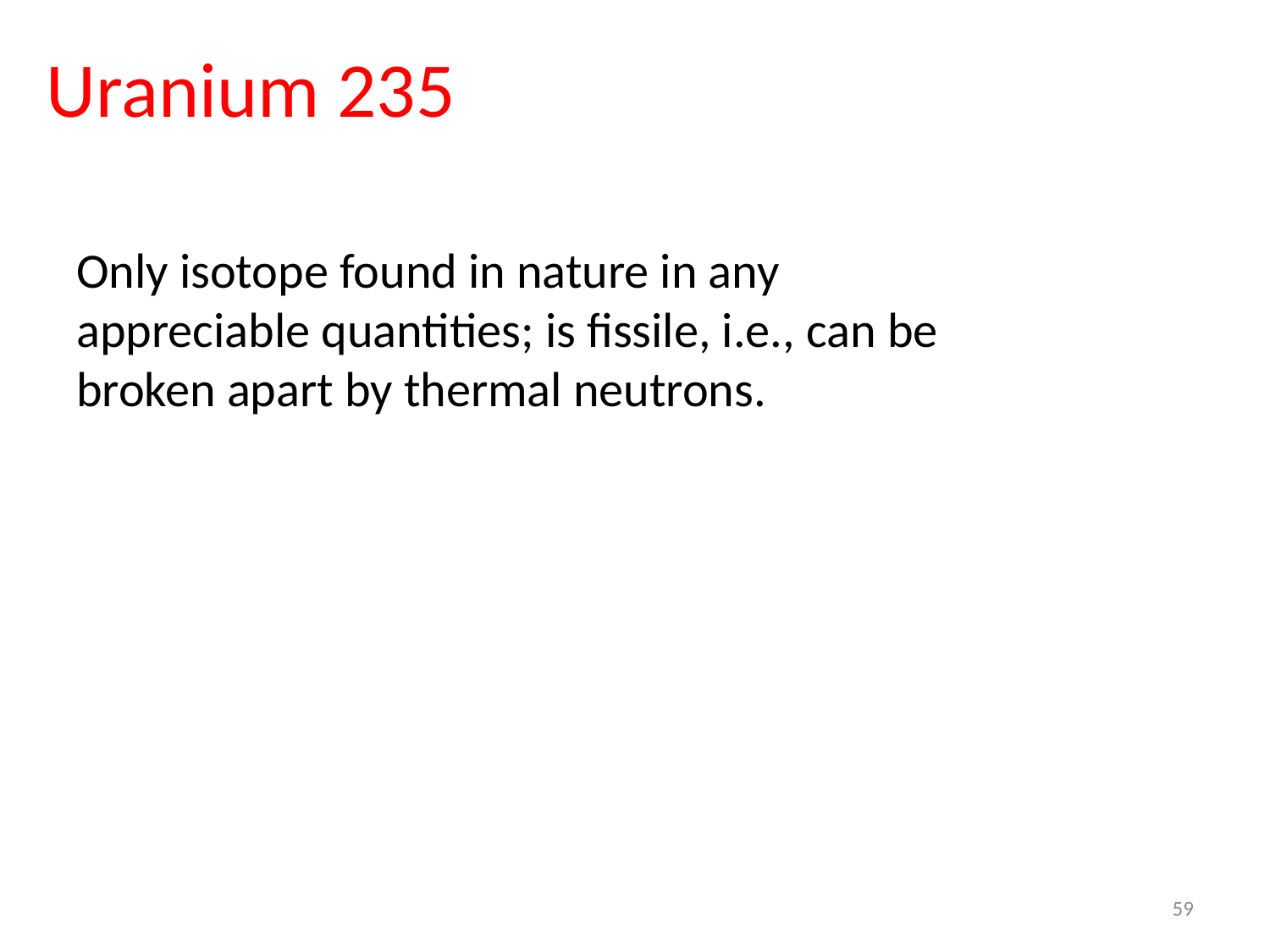

# Uranium 235
Only isotope found in nature in any appreciable quantities; is fissile, i.e., can be broken apart by thermal neutrons.
59